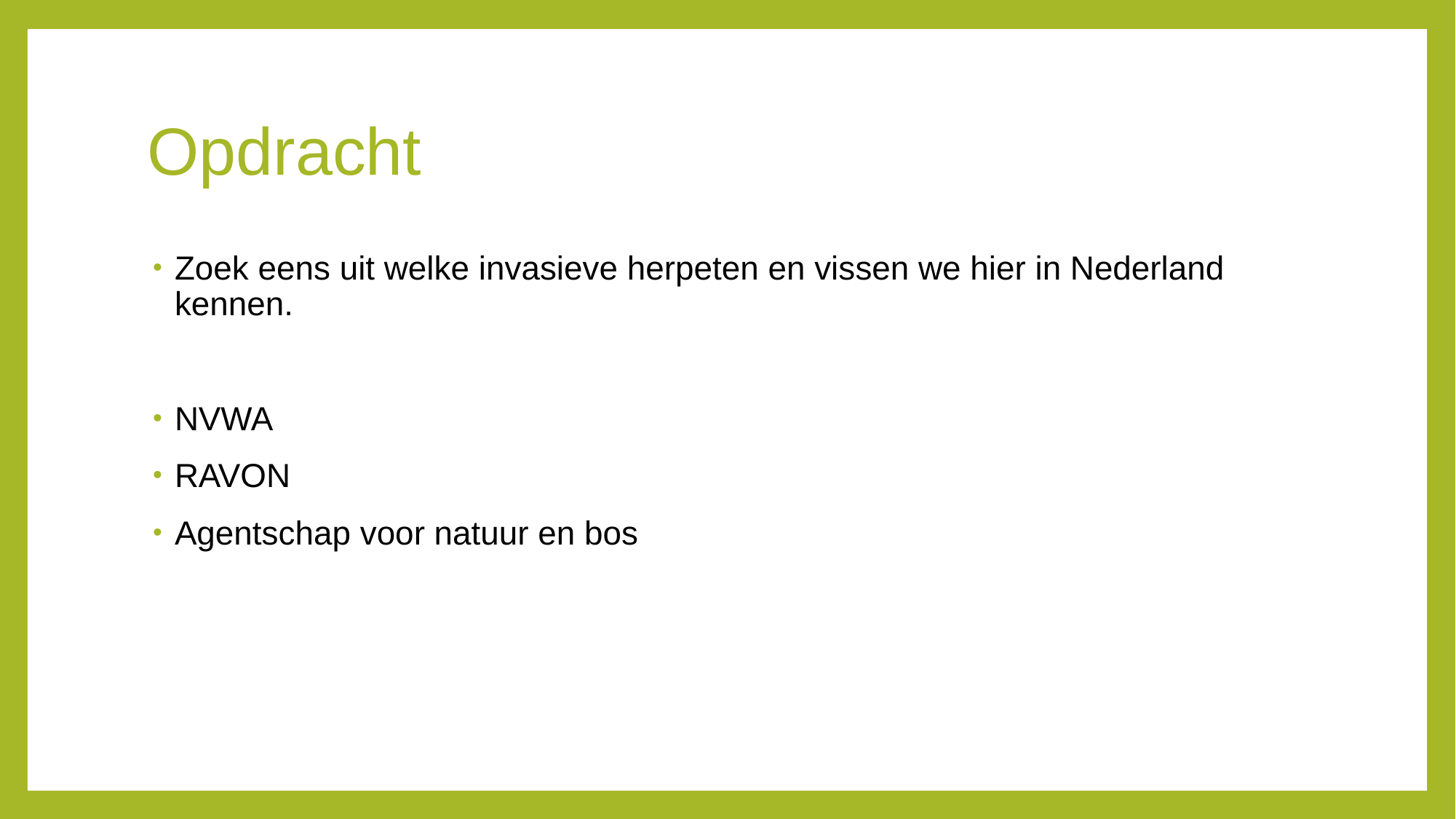

# Opdracht
Zoek eens uit welke invasieve herpeten en vissen we hier in Nederland kennen.

NVWA
RAVON
Agentschap voor natuur en bos